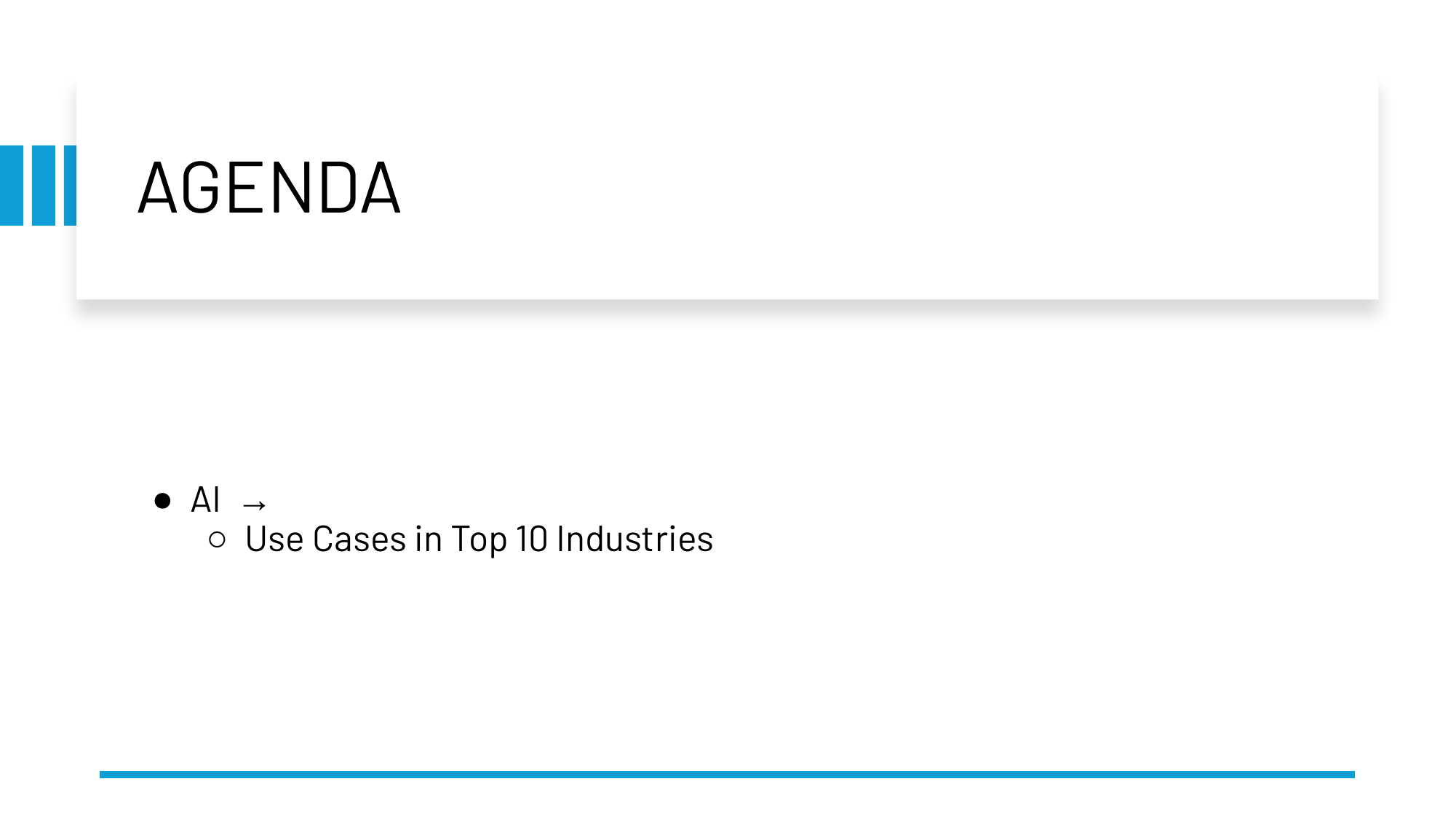

# AGENDA

AI  →
Use Cases in Top 10 Industries